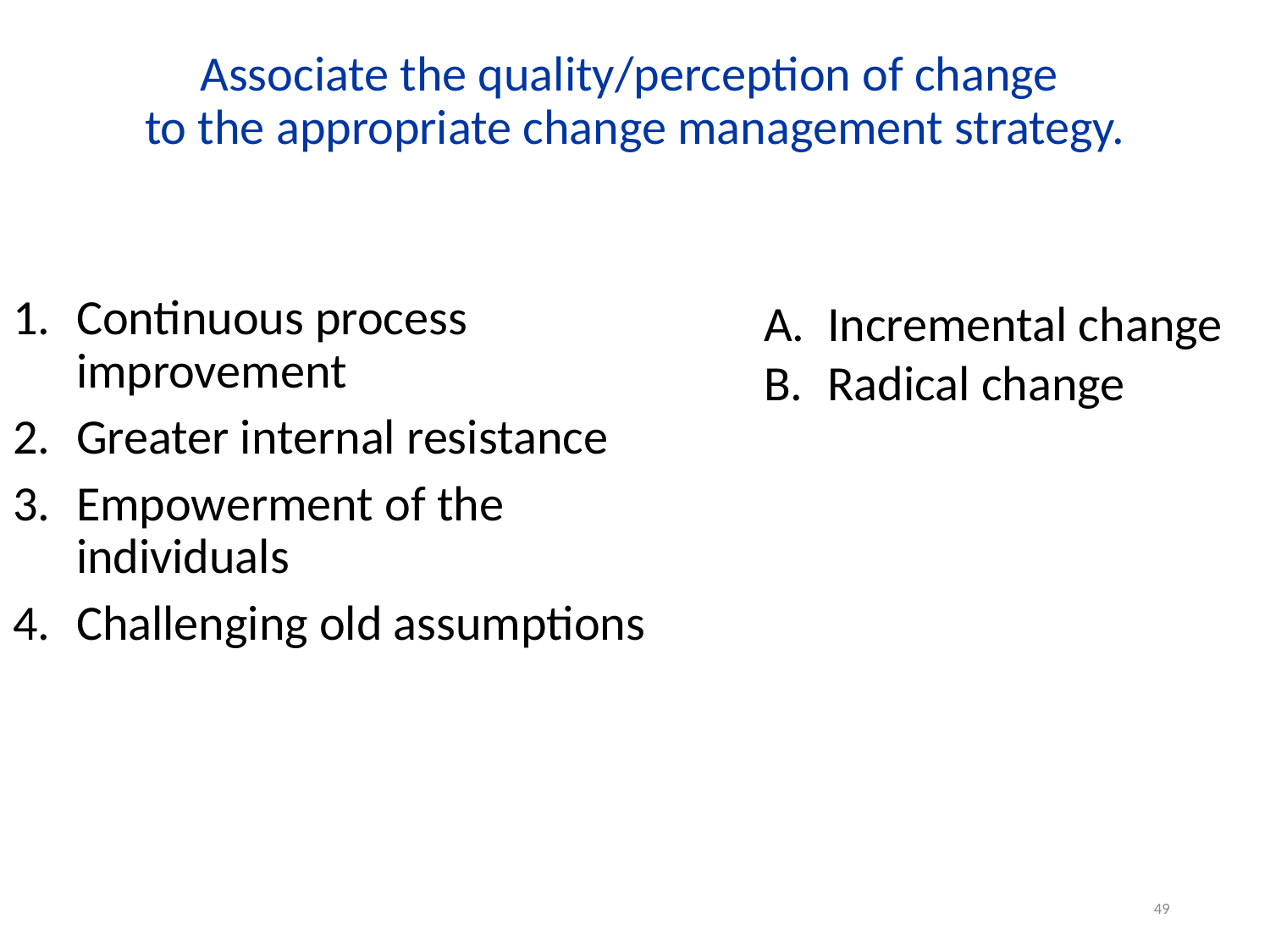

Associate the quality/perception of change
to the appropriate change management strategy.
Continuous process improvement
Greater internal resistance
Empowerment of the individuals
Challenging old assumptions
Incremental change
Radical change
49